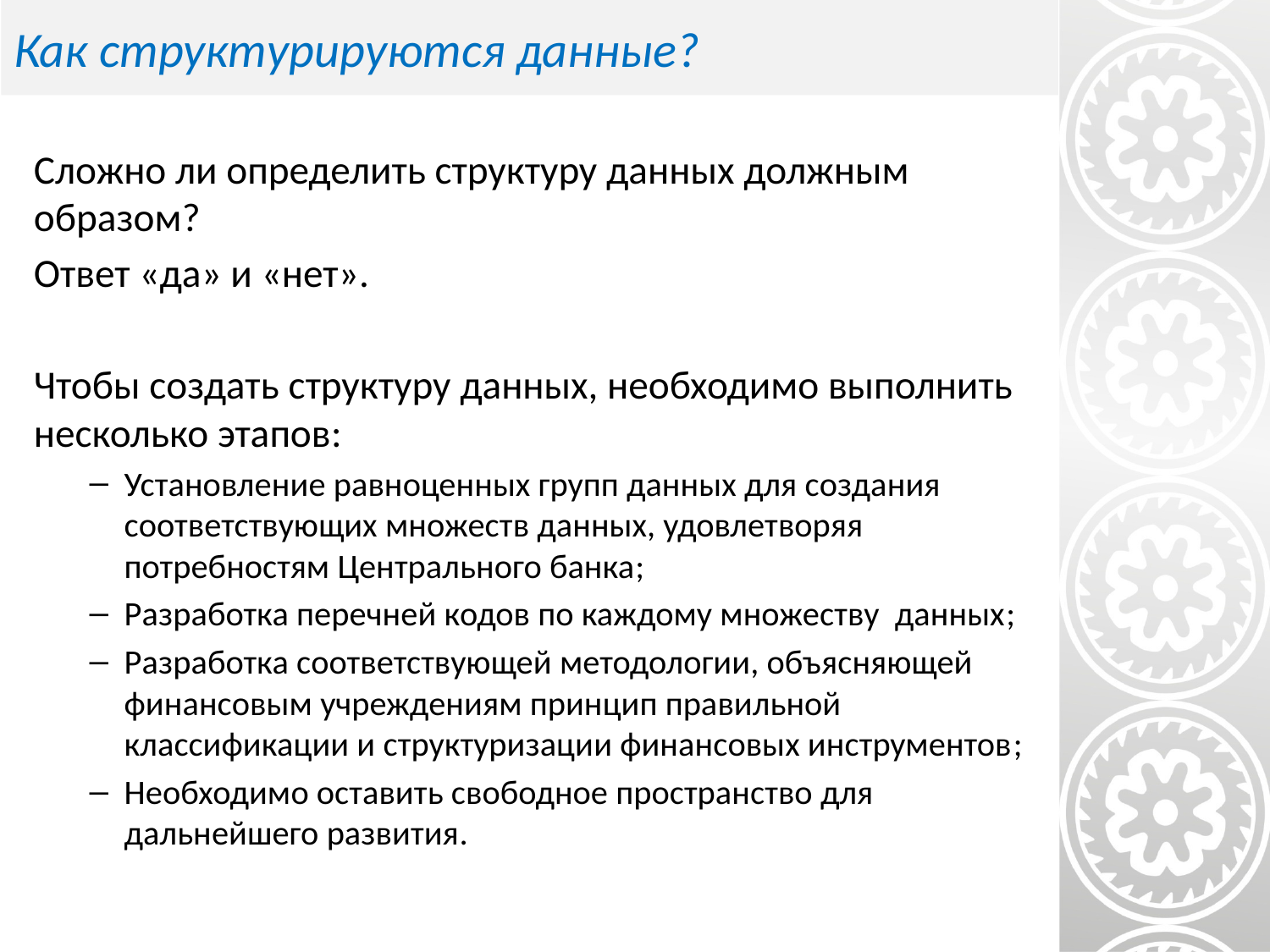

# Как структурируются данные?
Сложно ли определить структуру данных должным образом?
Ответ «да» и «нет».

Чтобы создать структуру данных, необходимо выполнить несколько этапов:
Установление равноценных групп данных для создания соответствующих множеств данных, удовлетворяя потребностям Центрального банка;
Разработка перечней кодов по каждому множеству  данных;
Разработка соответствующей методологии, объясняющей финансовым учреждениям принцип правильной классификации и структуризации финансовых инструментов;
Необходимо оставить свободное пространство для дальнейшего развития.